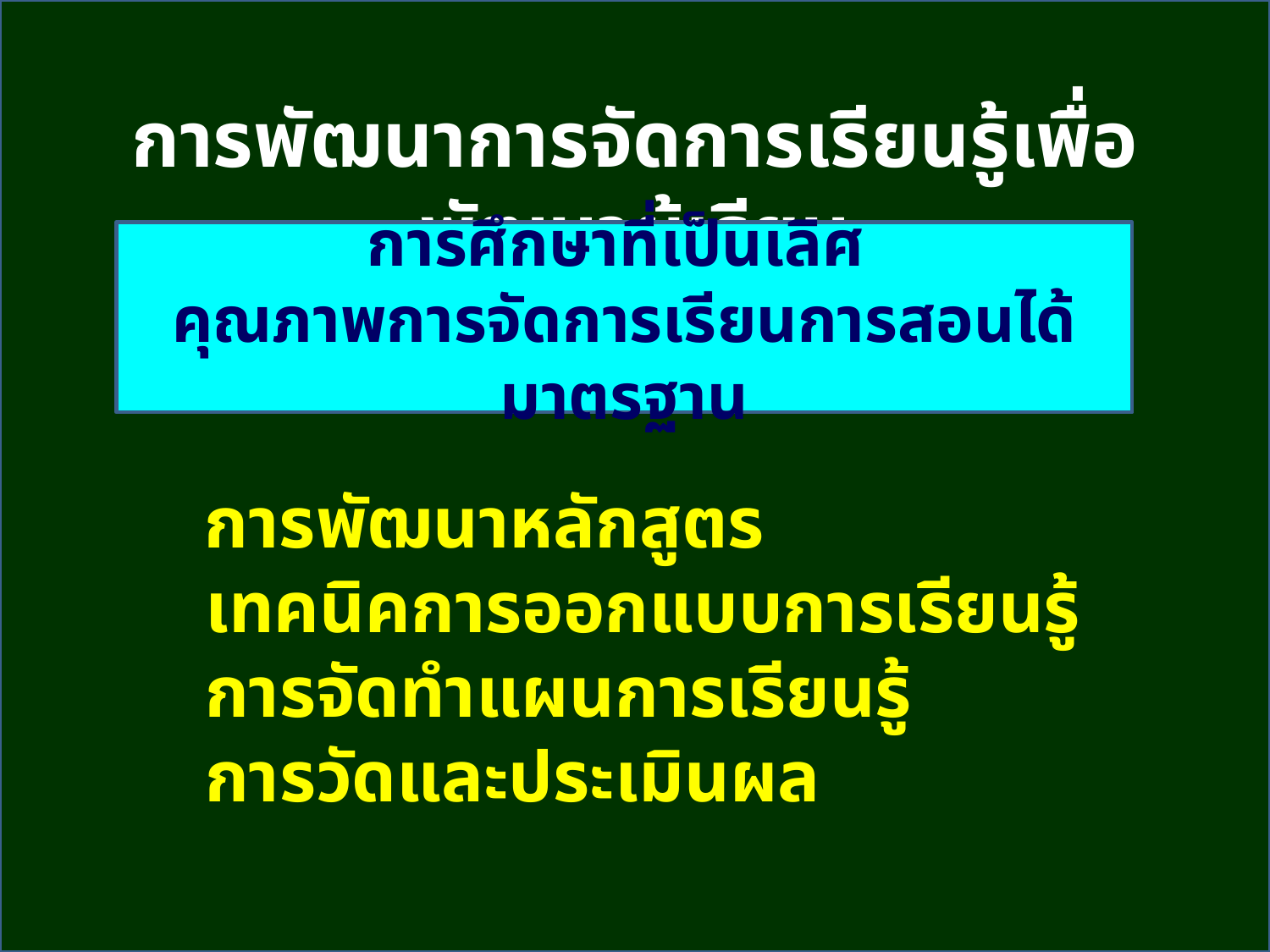

การพัฒนาการจัดการเรียนรู้เพื่อพัฒนาผู้เรียน
การศึกษาที่เป็นเลิศ
คุณภาพการจัดการเรียนการสอนได้มาตรฐาน
       การพัฒนาหลักสูตร
       เทคนิคการออกแบบการเรียนรู้
       การจัดทำแผนการเรียนรู้
       การวัดและประเมินผล